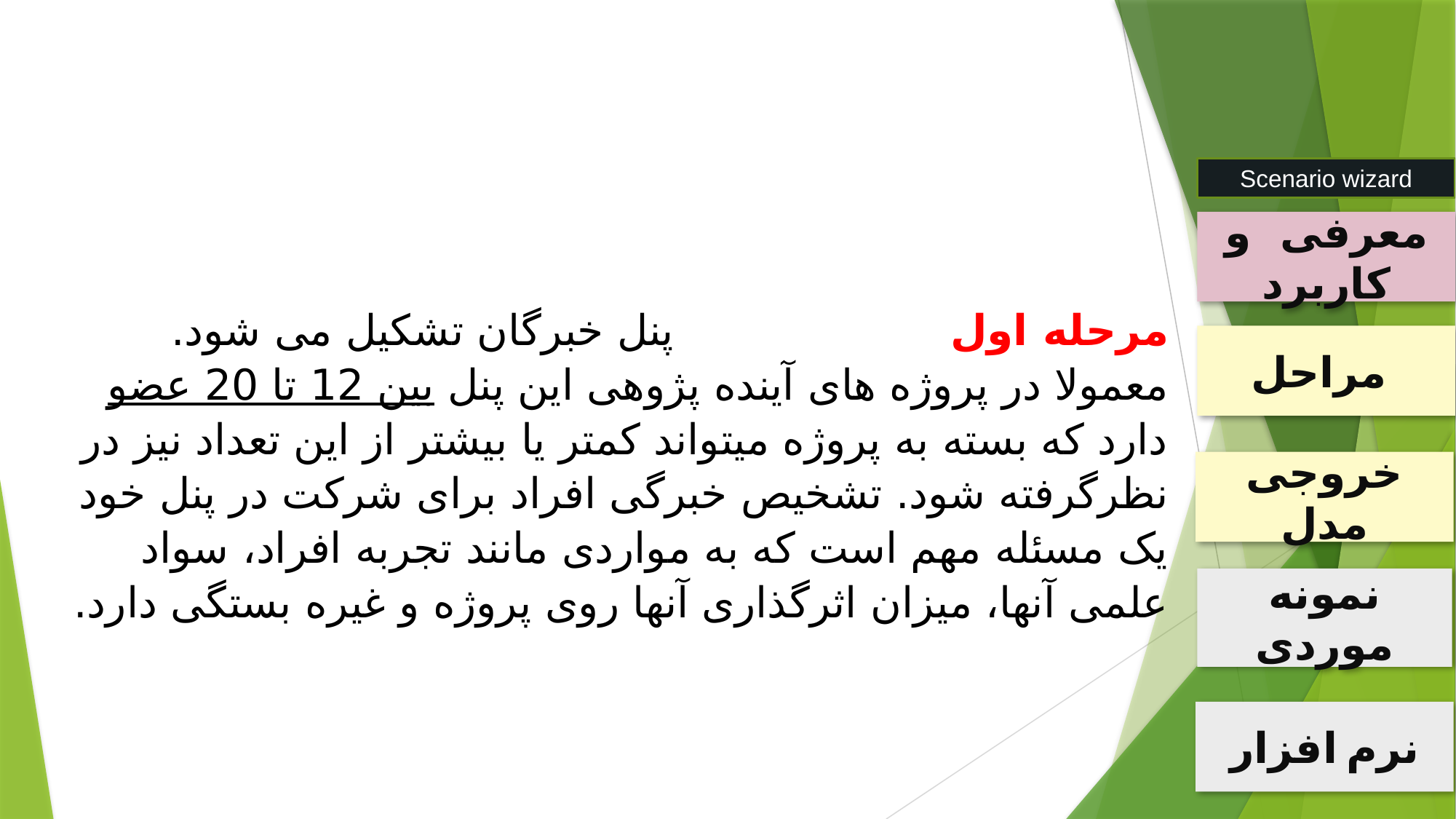

مرحله اول: در این مرحله پنل خبرگان تشکیل می شود.
معمولا در پروژه های آینده پژوهی این پنل بین 12 تا 20 عضو دارد که بسته به پروژه میتواند کمتر یا بیشتر از این تعداد نیز در نظرگرفته شود. تشخیص خبرگی افراد برای شرکت در پنل خود یک مسئله مهم است که به مواردی مانند تجربه افراد، سواد علمی آنها، میزان اثرگذاری آنها روی پروژه و غیره بستگی دارد.